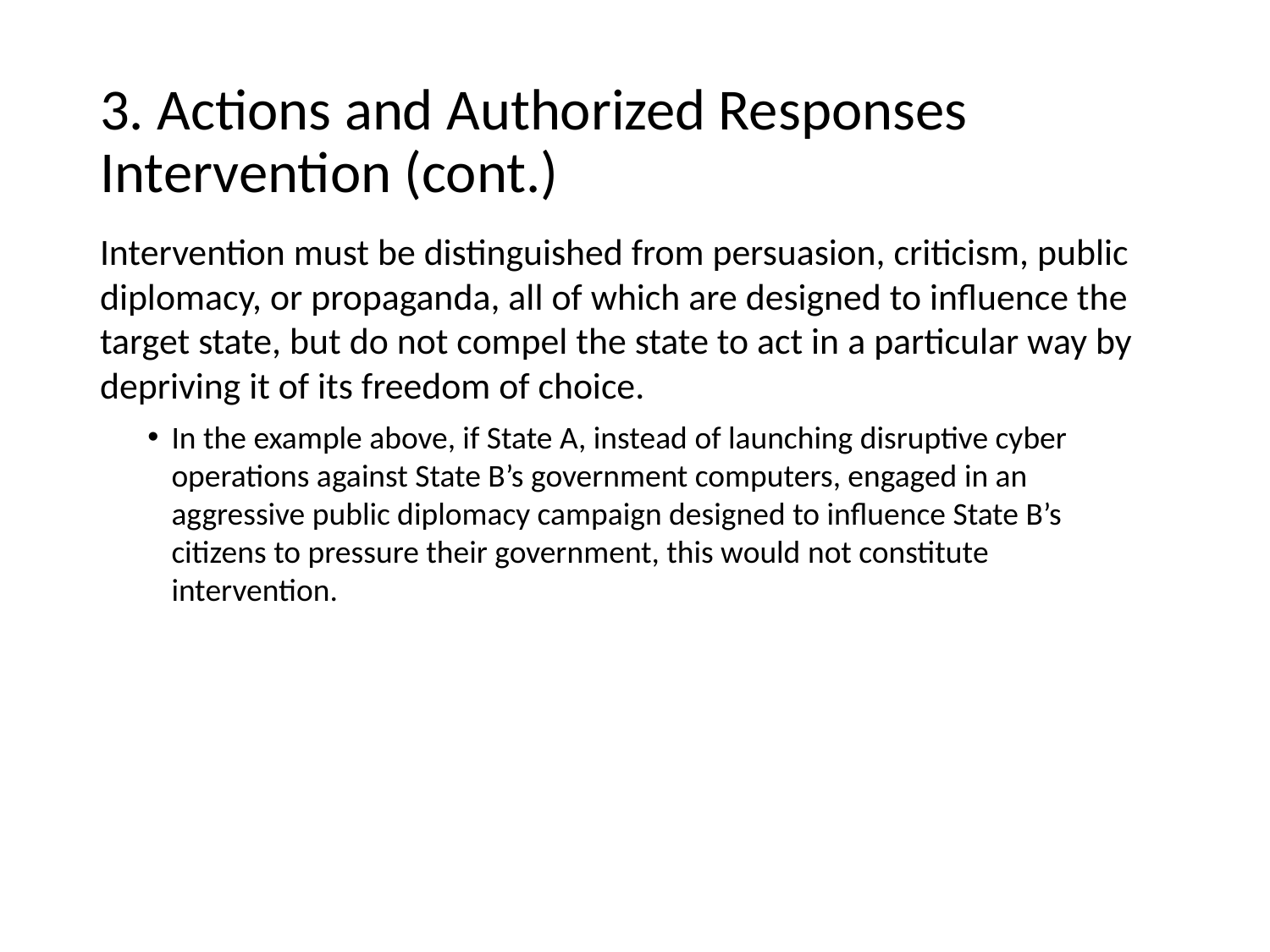

# 3. Actions and Authorized Responses Intervention (cont.)
Intervention must be distinguished from persuasion, criticism, public diplomacy, or propaganda, all of which are designed to influence the target state, but do not compel the state to act in a particular way by depriving it of its freedom of choice.
In the example above, if State A, instead of launching disruptive cyber operations against State B’s government computers, engaged in an aggressive public diplomacy campaign designed to influence State B’s citizens to pressure their government, this would not constitute intervention.